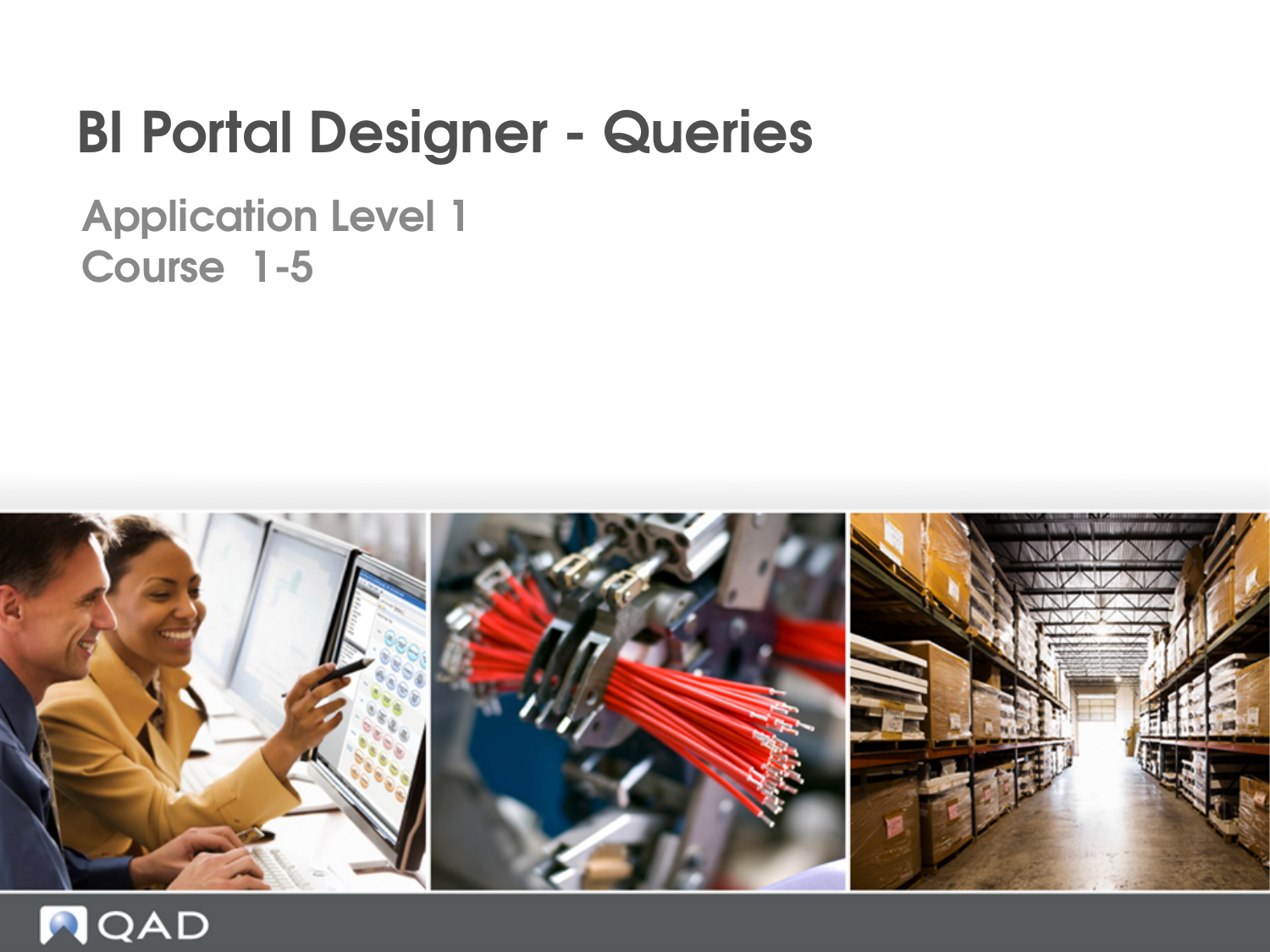

# BI Portal Designer - Queries
Application Level 1
Course  1-5